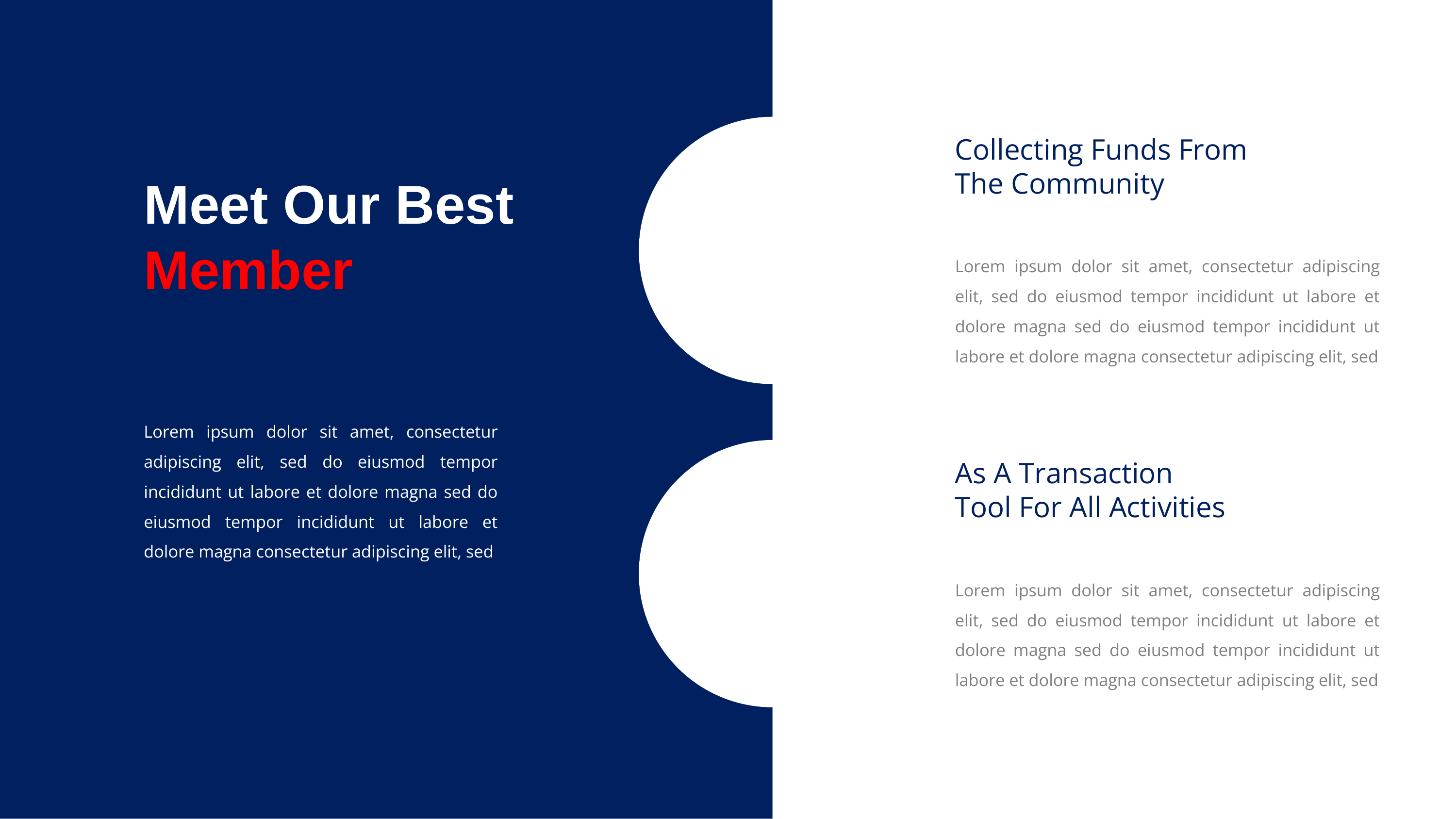

Collecting Funds From The Community

Meet Our Best Member
Lorem ipsum dolor sit amet, consectetur adipiscing elit, sed do eiusmod tempor incididunt ut labore et dolore magna sed do eiusmod tempor incididunt ut labore et dolore magna consectetur adipiscing elit, sed
Lorem ipsum dolor sit amet, consectetur adipiscing elit, sed do eiusmod tempor incididunt ut labore et dolore magna sed do eiusmod tempor incididunt ut labore et dolore magna consectetur adipiscing elit, sed

As A Transaction Tool For All Activities

Lorem ipsum dolor sit amet, consectetur adipiscing elit, sed do eiusmod tempor incididunt ut labore et dolore magna sed do eiusmod tempor incididunt ut labore et dolore magna consectetur adipiscing elit, sed